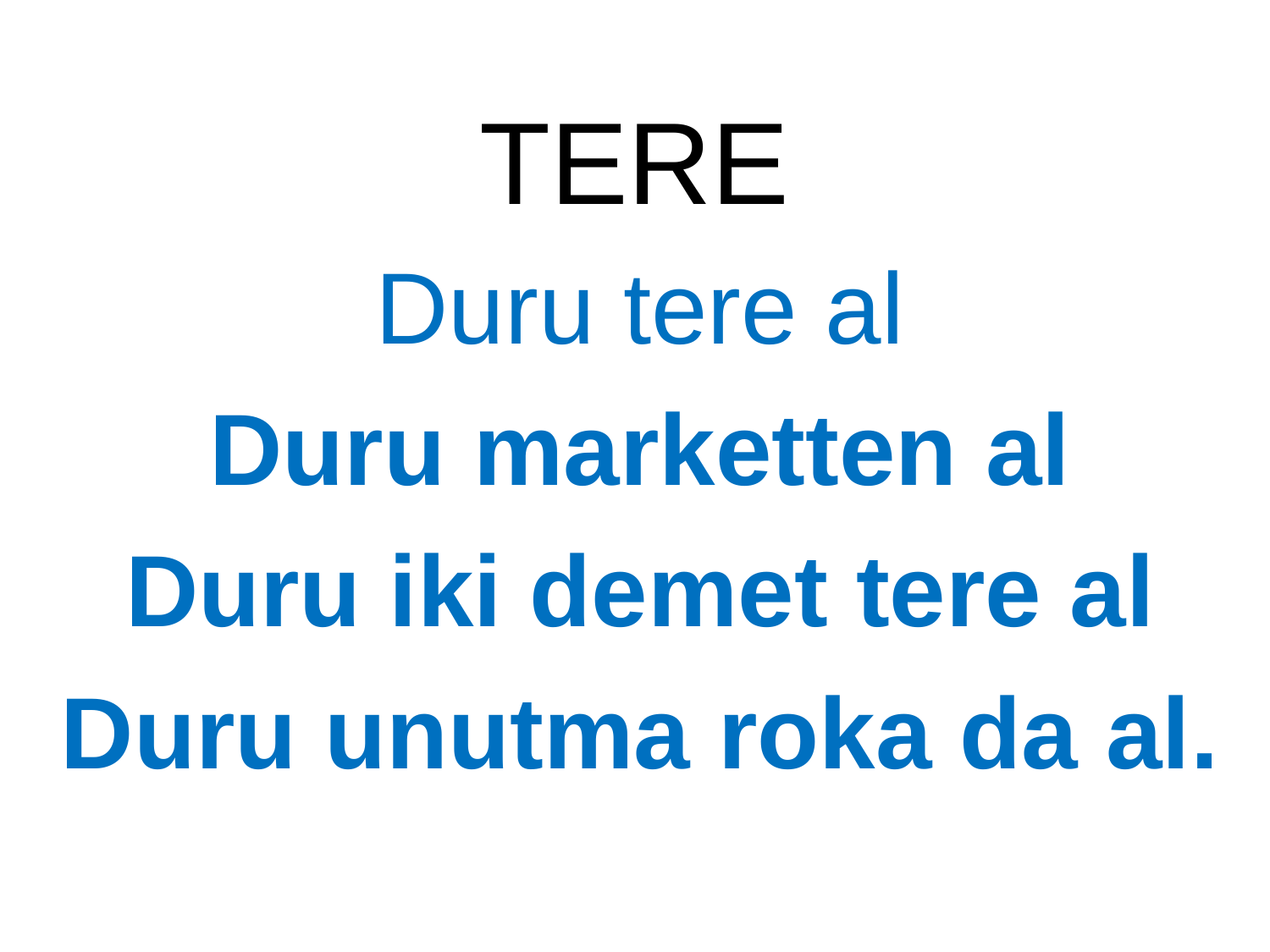

# TERE
Duru tere al
Duru marketten al
Duru iki demet tere al
Duru unutma roka da al.